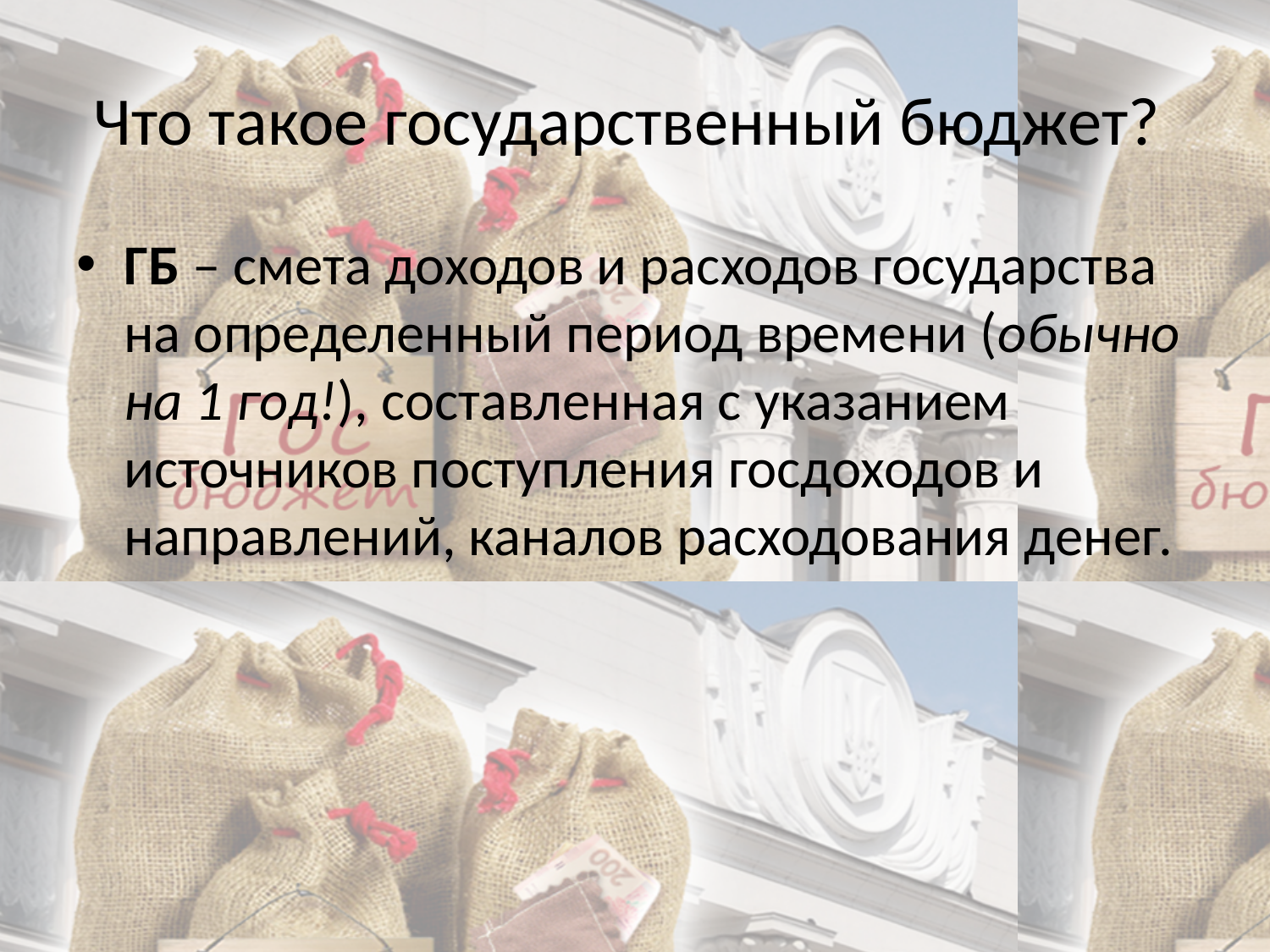

# Что такое государственный бюджет?
ГБ – смета доходов и расходов государства на определенный период времени (обычно на 1 год!), составленная с указанием источников поступления госдоходов и направлений, каналов расходования денег.